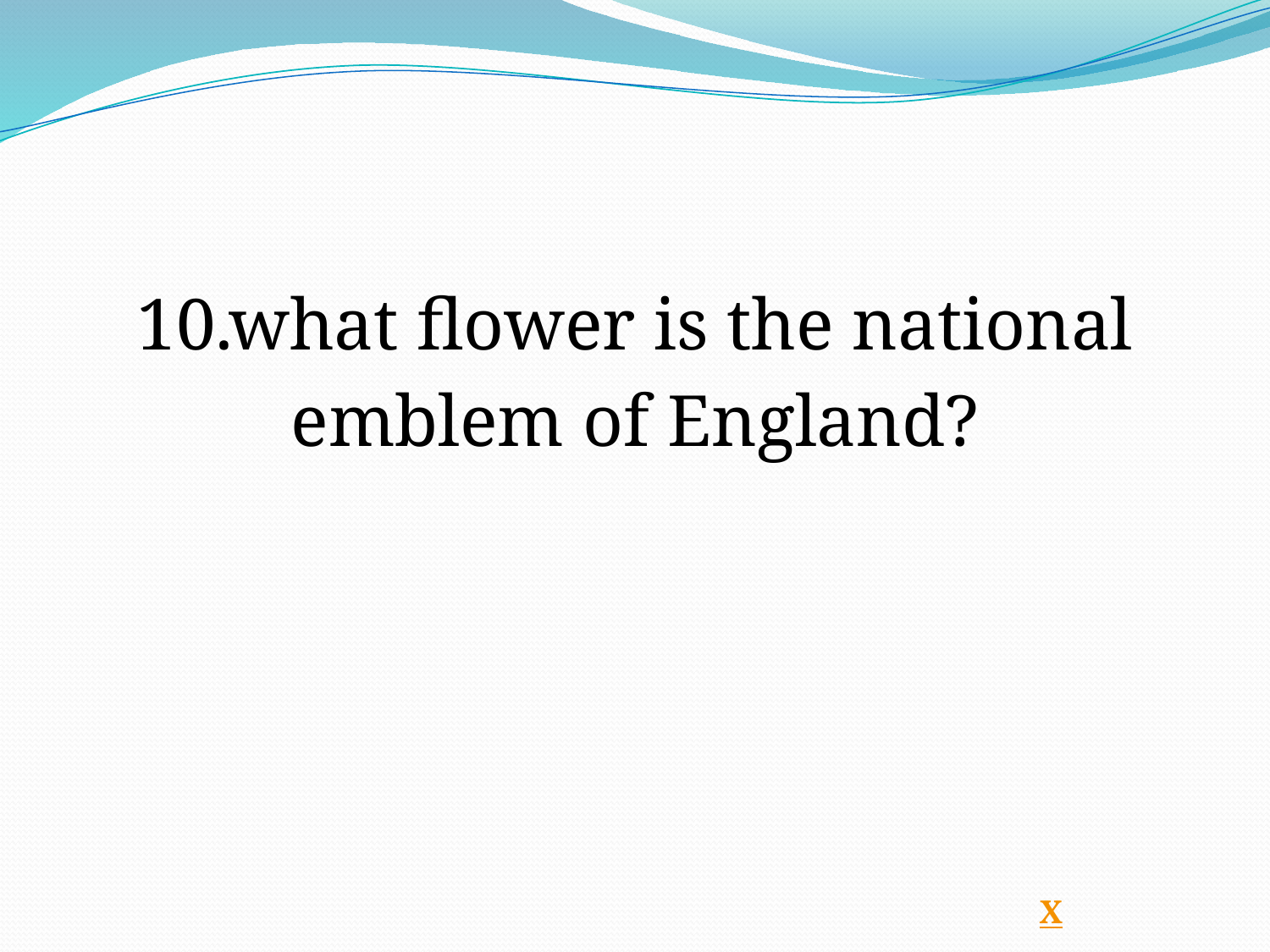

10.what flower is the national emblem of England?
Х